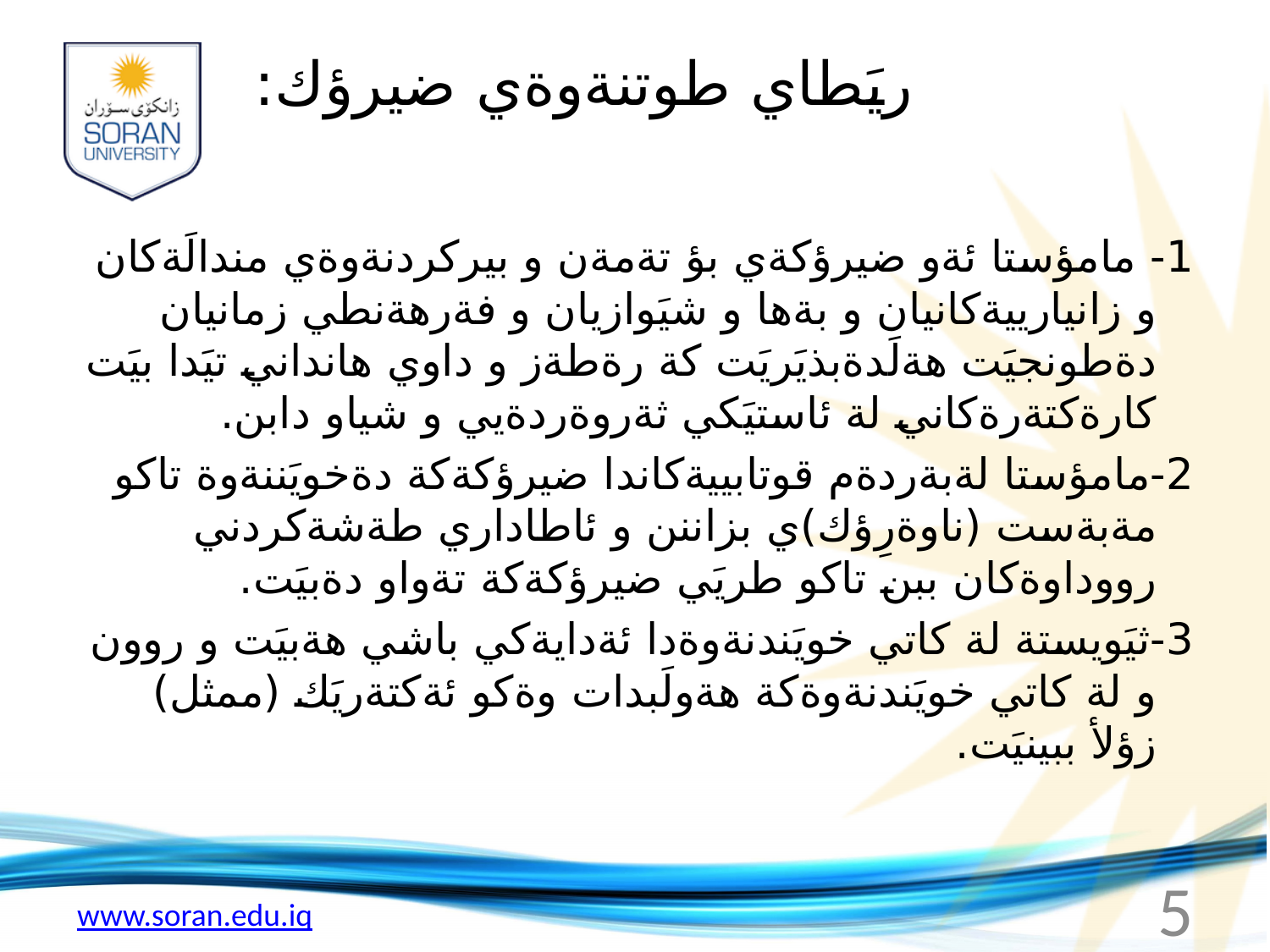

# ريَطاي طوتنةوةي ضيرؤك:
1- مامؤستا ئةو ضيرؤكةي بؤ تةمةن و بيركردنةوةي مندالَةكان و زانيارييةكانيان و بةها و شيَوازيان و فةرهةنطي زمانيان دةطونجيَت هةلَدةبذيَريَت كة رةطةز و داوي هانداني تيَدا بيَت كارةكتةرةكاني لة ئاستيَكي ثةروةردةيي و شياو دابن.
2-مامؤستا لةبةردةم قوتابييةكاندا ضيرؤكةكة دةخويَننةوة تاكو مةبةست (ناوةرِؤك)ي بزاننن و ئاطاداري طةشةكردني رووداوةكان ببن تاكو طريَي ضيرؤكةكة تةواو دةبيَت.
3-ثيَويستة لة كاتي خويَندنةوةدا ئةدايةكي باشي هةبيَت و روون و لة كاتي خويَندنةوةكة هةولَبدات وةكو ئةكتةريَك (ممثل) زؤلأ ببينيَت.

5